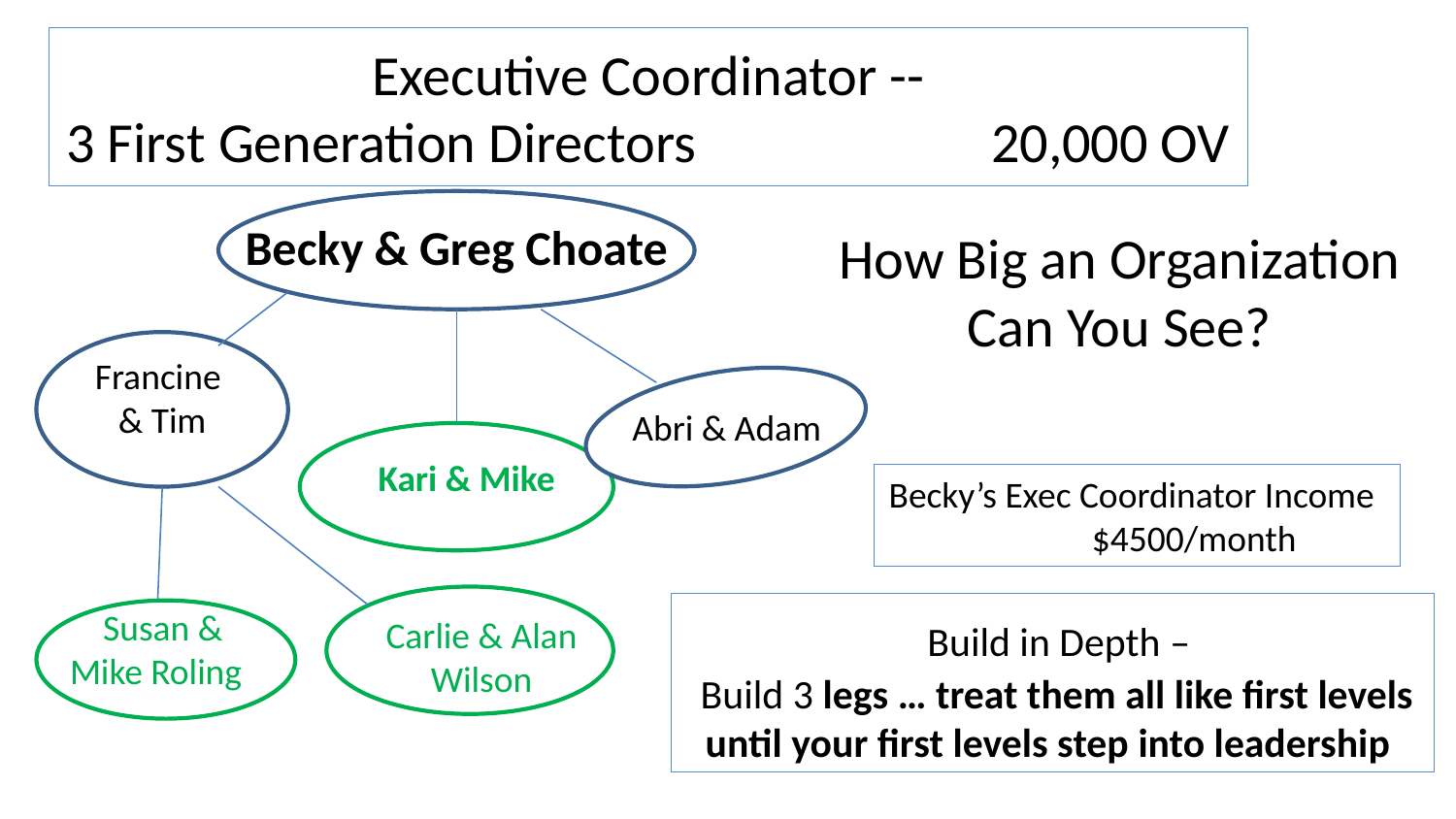

# Executive Coordinator -- 3 First Generation Directors		    20,000 OV

Becky & Greg Choate
How Big an Organization Can You See?
Sarah
Francine
& Tim
Lauren BLreede
Abri & Adam

Kari & Mike
Becky’s Exec Coordinator Income 	       $4500/month
Ca
 Build in Depth –
 Build 3 legs … treat them all like first levels until your first levels step into leadership
    Susan & Mike Roling

Carlie & Alan Wilson